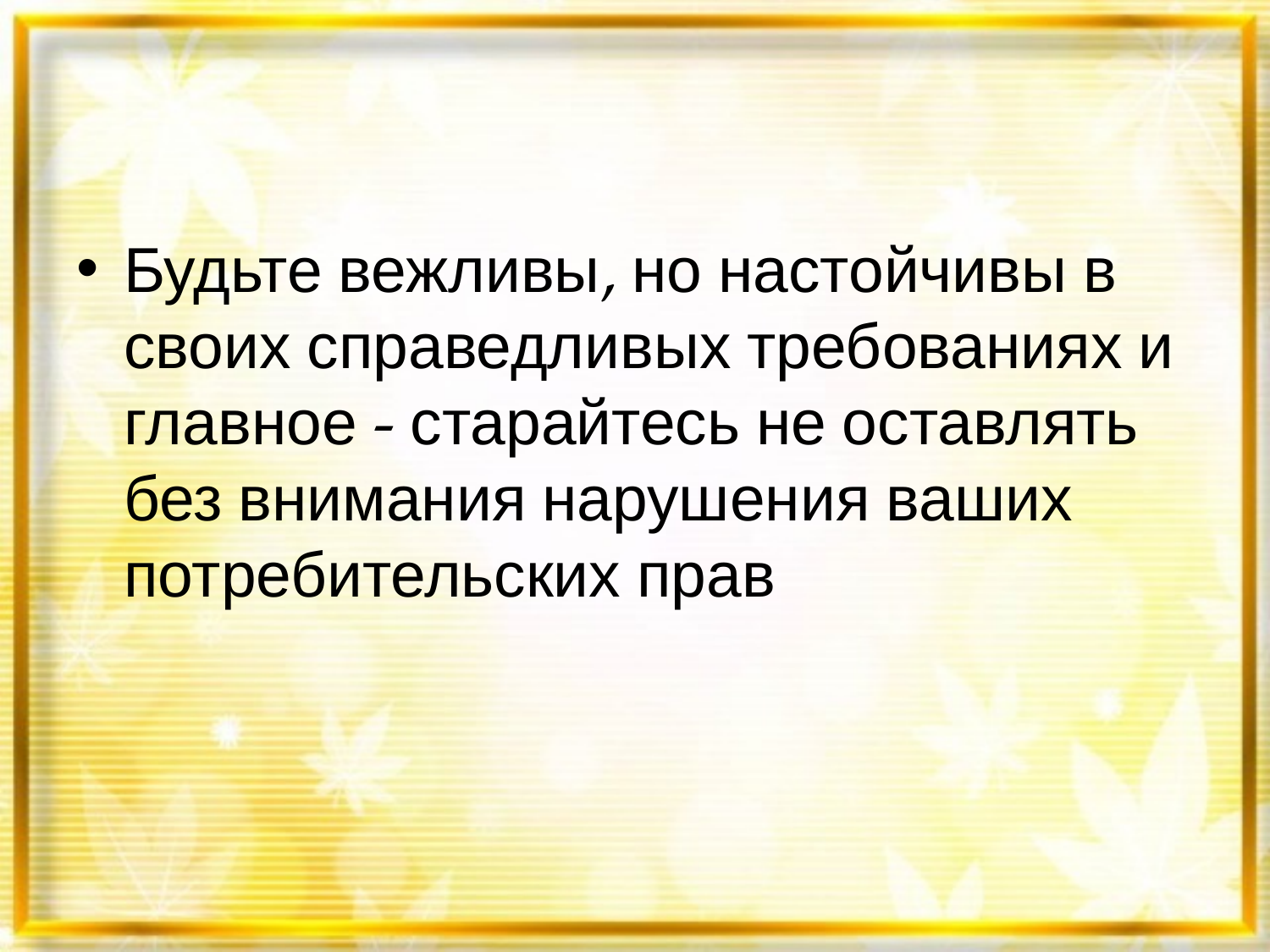

Будьте вежливы, но настойчивы в своих справедливых требованиях и главное - старайтесь не оставлять без внимания нарушения ваших потребительских прав